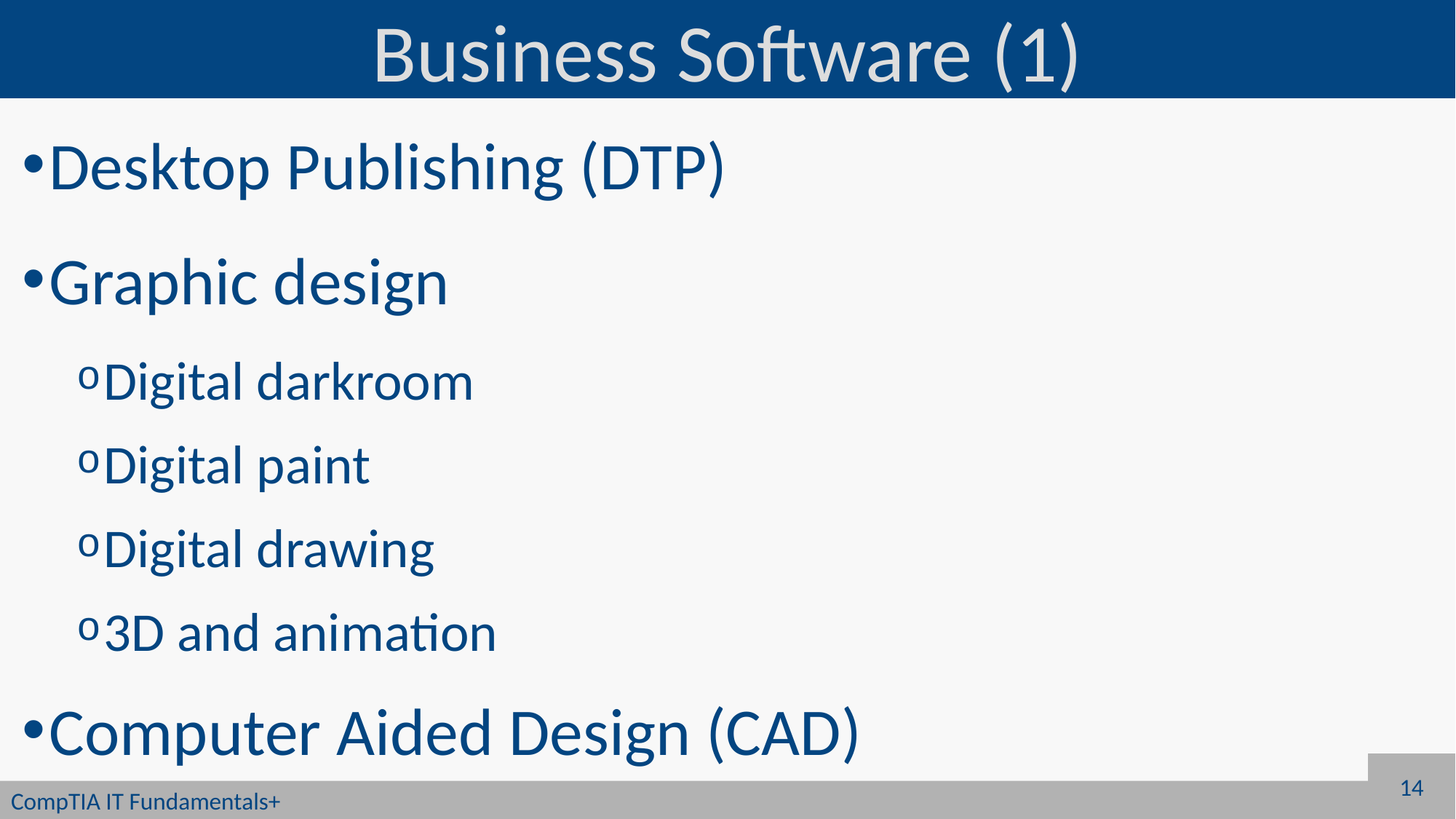

# Business Software (1)
Desktop Publishing (DTP)
Graphic design
Digital darkroom
Digital paint
Digital drawing
3D and animation
Computer Aided Design (CAD)
14
CompTIA IT Fundamentals+